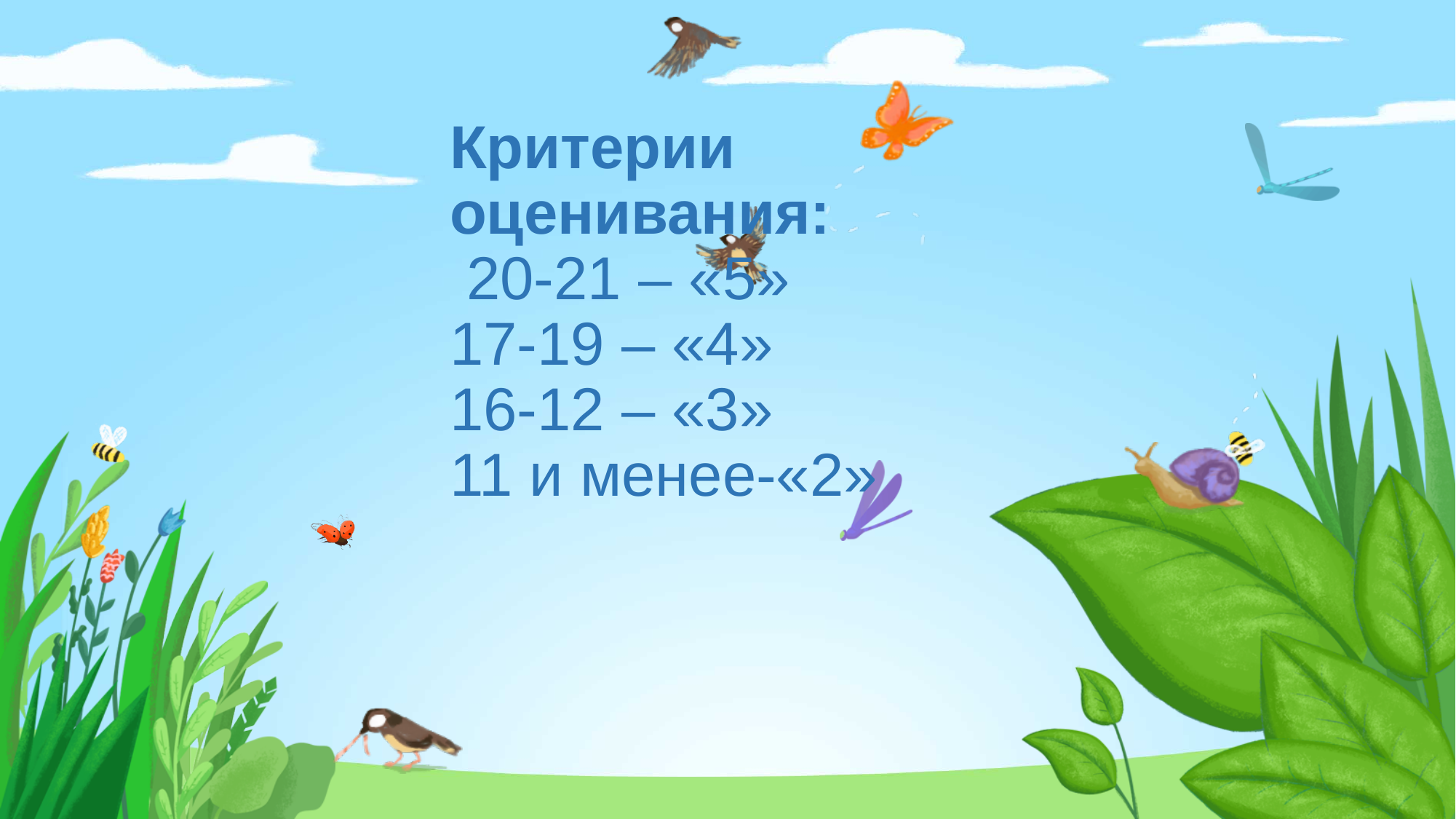

# Критерии оценивания: 20-21 – «5» 17-19 – «4» 16-12 – «3» 11 и менее-«2»